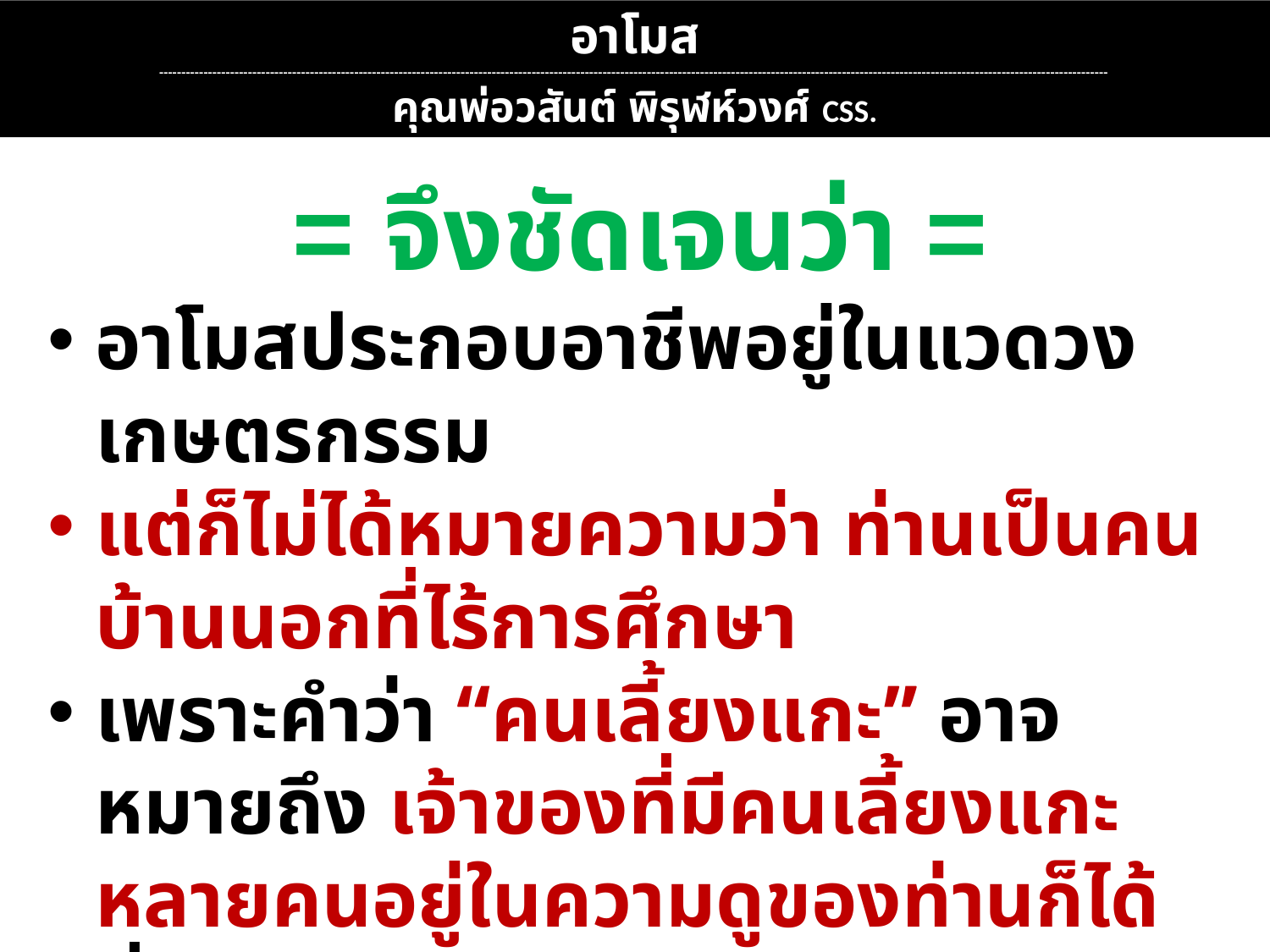

อาโมส
----------------------------------------------------------------------------------------------------------------------------------------------------------------------------------------------------------------------
คุณพ่อวสันต์ พิรุฬห์วงศ์ CSS.
= จึงชัดเจนว่า =
อาโมสประกอบอาชีพอยู่ในแวดวงเกษตรกรรม
แต่ก็ไม่ได้หมายความว่า ท่านเป็นคนบ้านนอกที่ไร้การศึกษา
เพราะคำว่า “คนเลี้ยงแกะ” อาจหมายถึง เจ้าของที่มีคนเลี้ยงแกะหลายคนอยู่ในความดูของท่านก็ได้ นั่นย่อมเป็นบุคคลสำคัญและได้รับการเคารพนับถือในสังคมด้วย